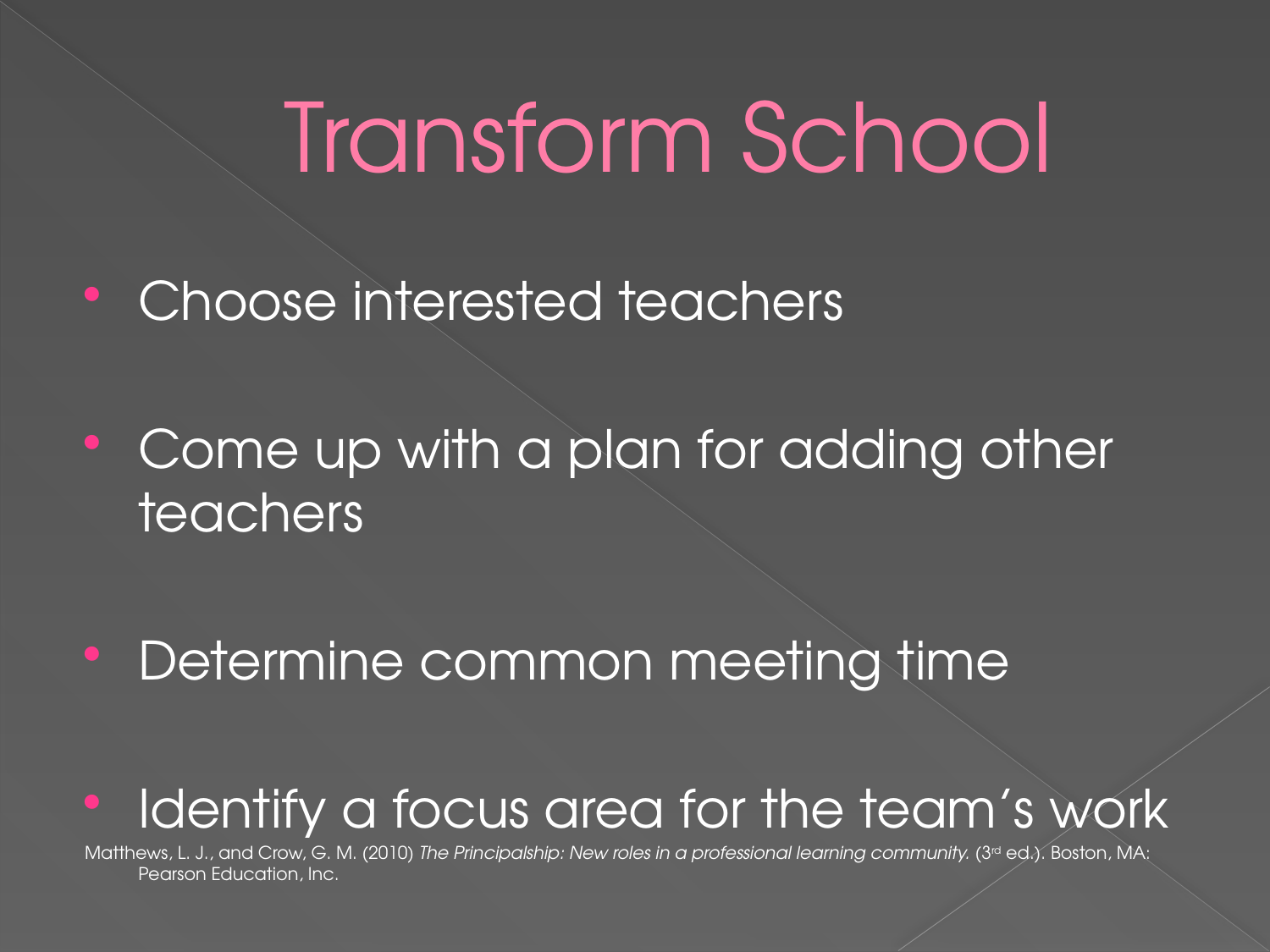

# Transform School
Choose interested teachers

Come up with a plan for adding other teachers

Determine common meeting time

Identify a focus area for the team’s work
Matthews, L. J., and Crow, G. M. (2010) The Principalship: New roles in a professional learning community. (3rd ed.). Boston, MA: Pearson Education, Inc.